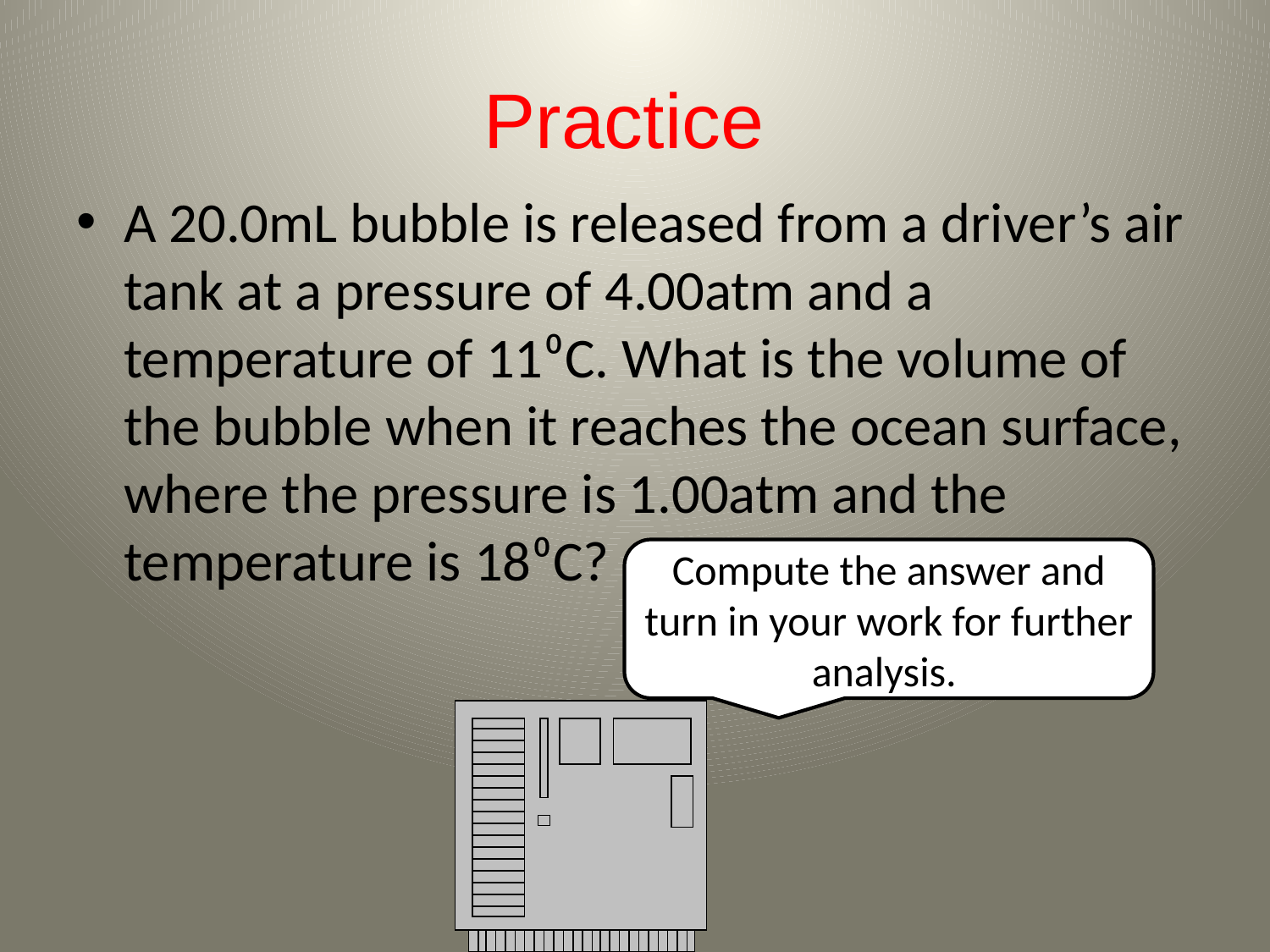

# Practice
A 20.0mL bubble is released from a driver’s air tank at a pressure of 4.00atm and a temperature of 11⁰C. What is the volume of the bubble when it reaches the ocean surface, where the pressure is 1.00atm and the temperature is 18⁰C?
Compute the answer and turn in your work for further analysis.